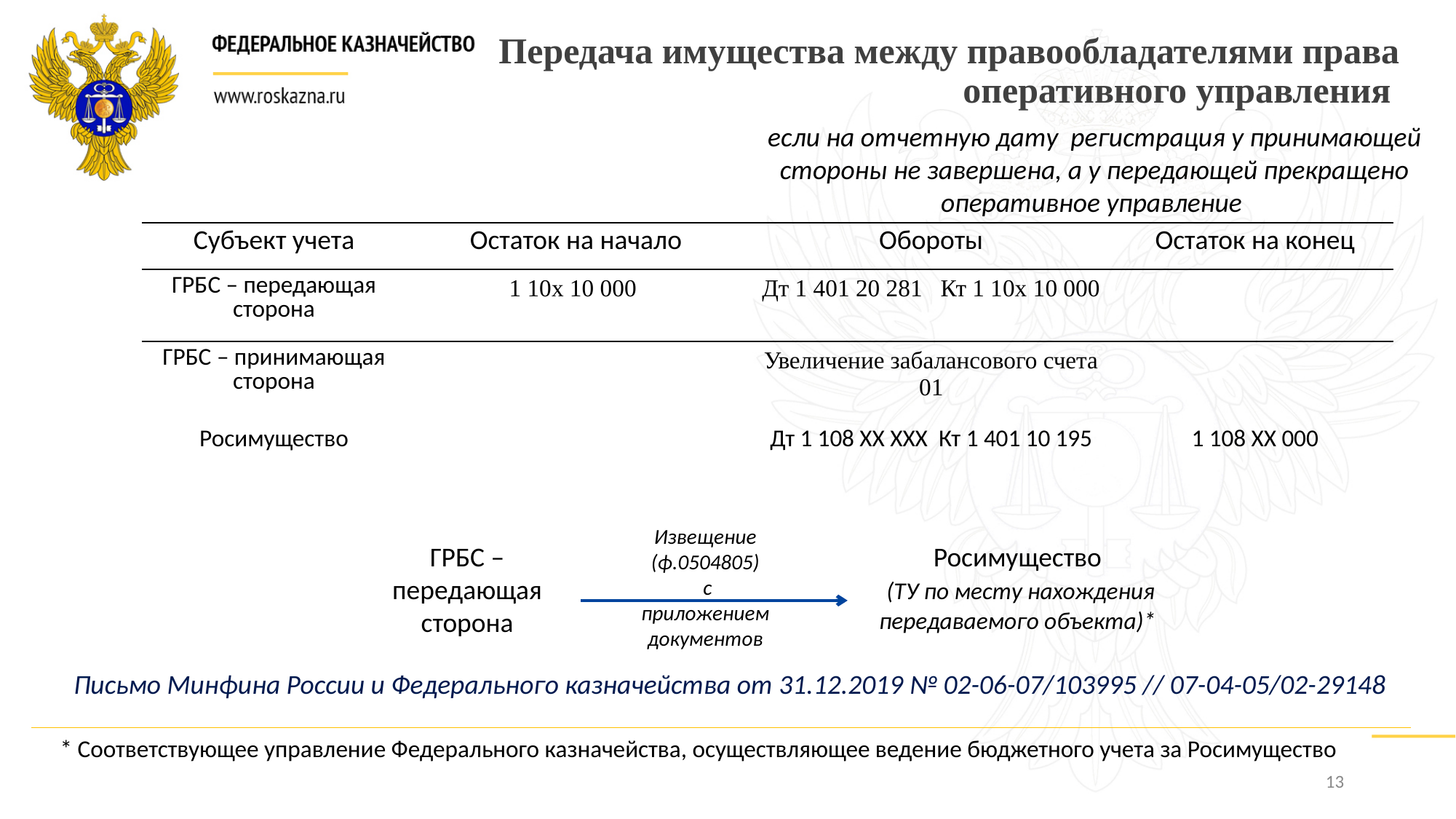

Передача имущества между правообладателями права оперативного управления
если на отчетную дату  регистрация у принимающей стороны не завершена, а у передающей прекращено оперативное управление
| Субъект учета | Остаток на начало | Обороты | Остаток на конец |
| --- | --- | --- | --- |
| ГРБС – передающая сторона | 1 10х 10 000 | Дт 1 401 20 281 Кт 1 10х 10 000 |  |
| ГРБС – принимающая сторона |  | Увеличение забалансового счета 01 |  |
| Росимущество |  | Дт 1 108 ХХ ХХХ Кт 1 401 10 195 | 1 108 ХХ 000 |
Извещение (ф.0504805)
 с приложением документов
ГРБС – передающая сторона
Росимущество
 (ТУ по месту нахождения передаваемого объекта)*
 Письмо Минфина России и Федерального казначейства от 31.12.2019 № 02-06-07/103995 // 07-04-05/02-29148
* Соответствующее управление Федерального казначейства, осуществляющее ведение бюджетного учета за Росимущество
13